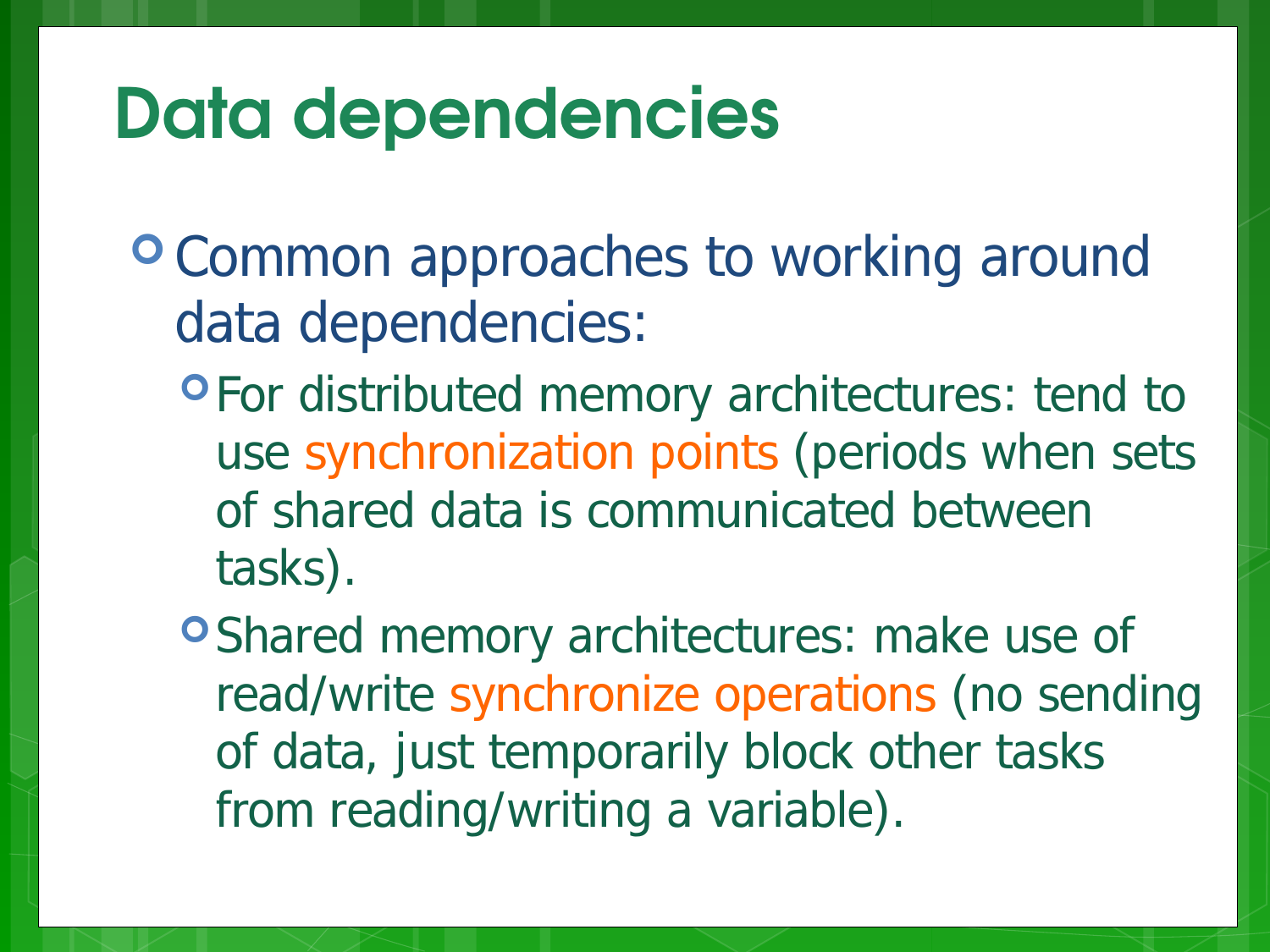

# Data dependencies
Common approaches to working around data dependencies:
For distributed memory architectures: tend to use synchronization points (periods when sets of shared data is communicated between tasks).
Shared memory architectures: make use of read/write synchronize operations (no sending of data, just temporarily block other tasks from reading/writing a variable).